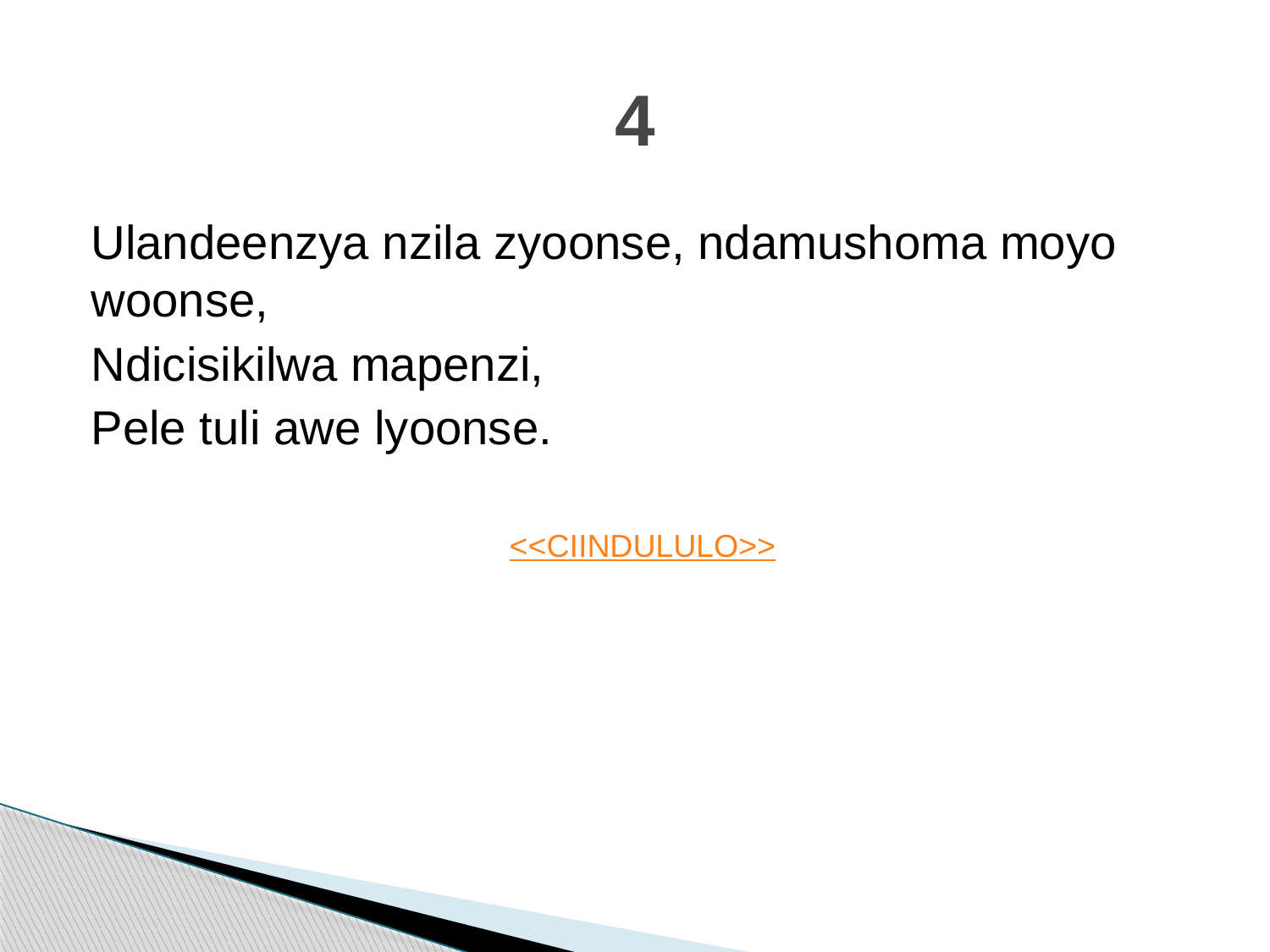

# 4
Ulandeenzya nzila zyoonse, ndamushoma moyo woonse,
Ndicisikilwa mapenzi,
Pele tuli awe lyoonse.

<<CIINDULULO>>